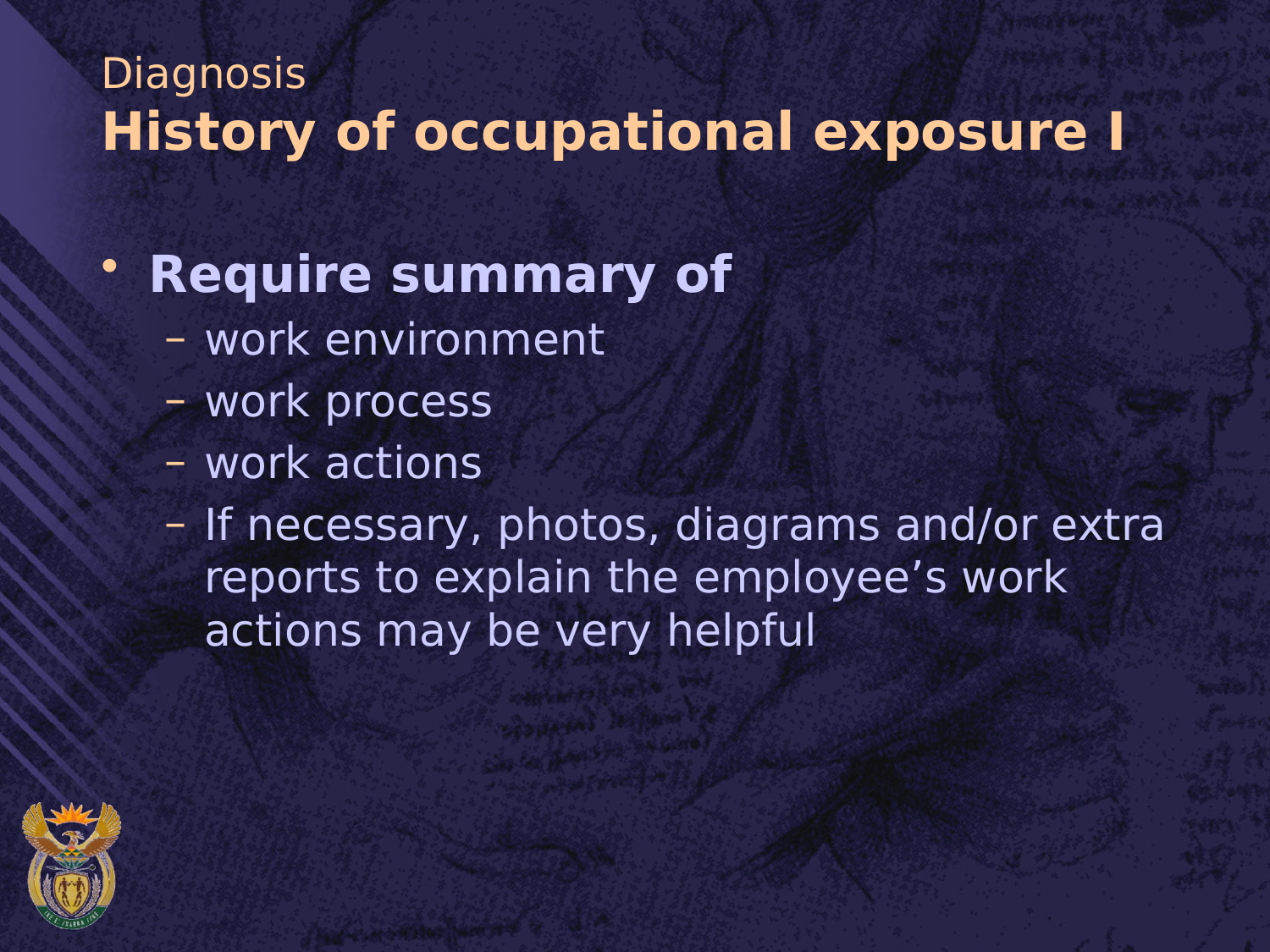

# Diagnosis History of occupational exposure I
Require summary of
work environment
work process
work actions
If necessary, photos, diagrams and/or extra reports to explain the employee’s work actions may be very helpful